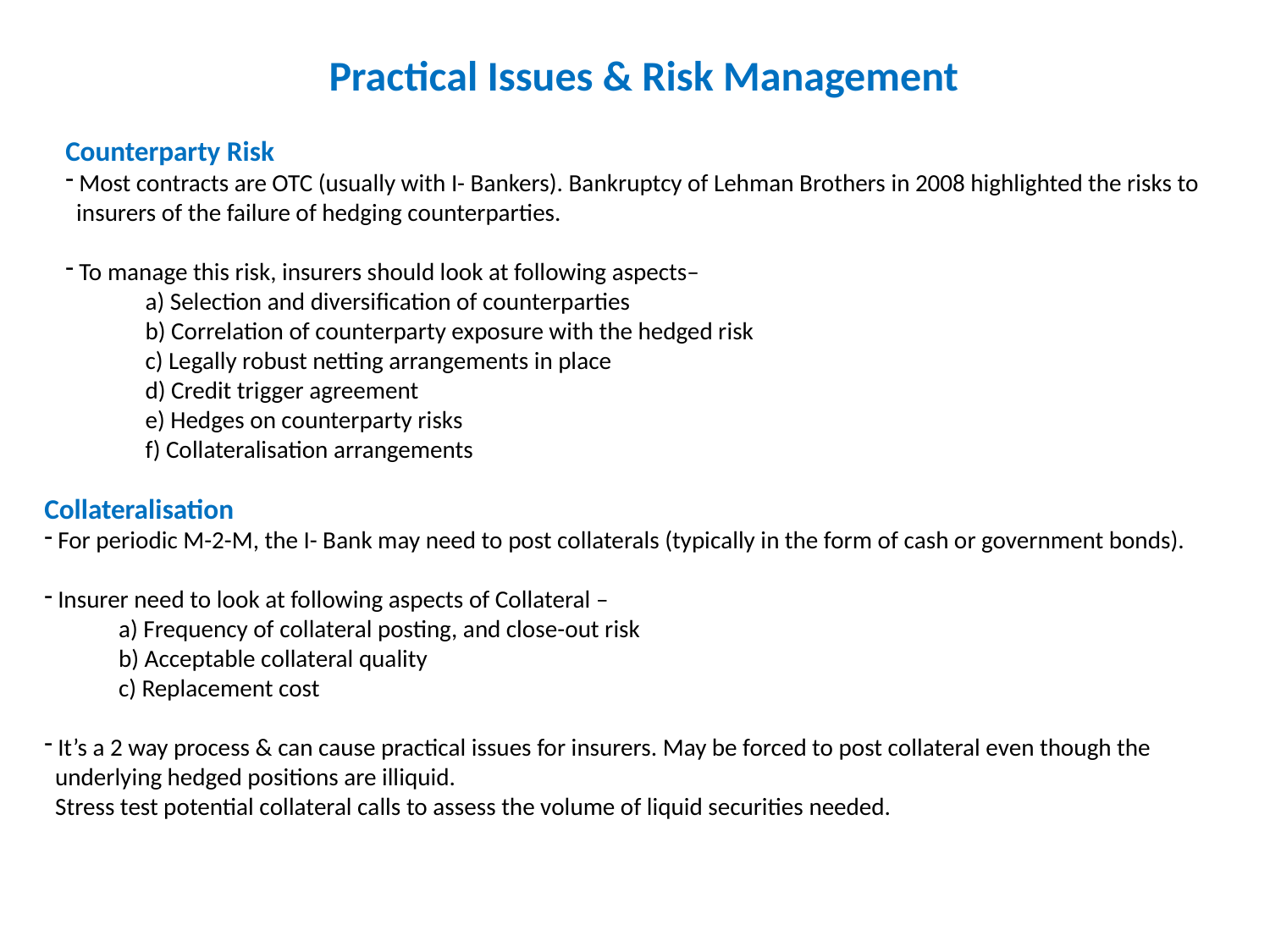

Practical Issues & Risk Management
Counterparty Risk
 Most contracts are OTC (usually with I- Bankers). Bankruptcy of Lehman Brothers in 2008 highlighted the risks to
  insurers of the failure of hedging counterparties.

 To manage this risk, insurers should look at following aspects–
   a) Selection and diversification of counterparties
   b) Correlation of counterparty exposure with the hedged risk
   c) Legally robust netting arrangements in place
   d) Credit trigger agreement
   e) Hedges on counterparty risks
   f) Collateralisation arrangements
Collateralisation
 For periodic M-2-M, the I- Bank may need to post collaterals (typically in the form of cash or government bonds).

 Insurer need to look at following aspects of Collateral –
  a) Frequency of collateral posting, and close-out risk
  b) Acceptable collateral quality
  c) Replacement cost

 It’s a 2 way process & can cause practical issues for insurers. May be forced to post collateral even though the
  underlying hedged positions are illiquid.
  Stress test potential collateral calls to assess the volume of liquid securities needed.